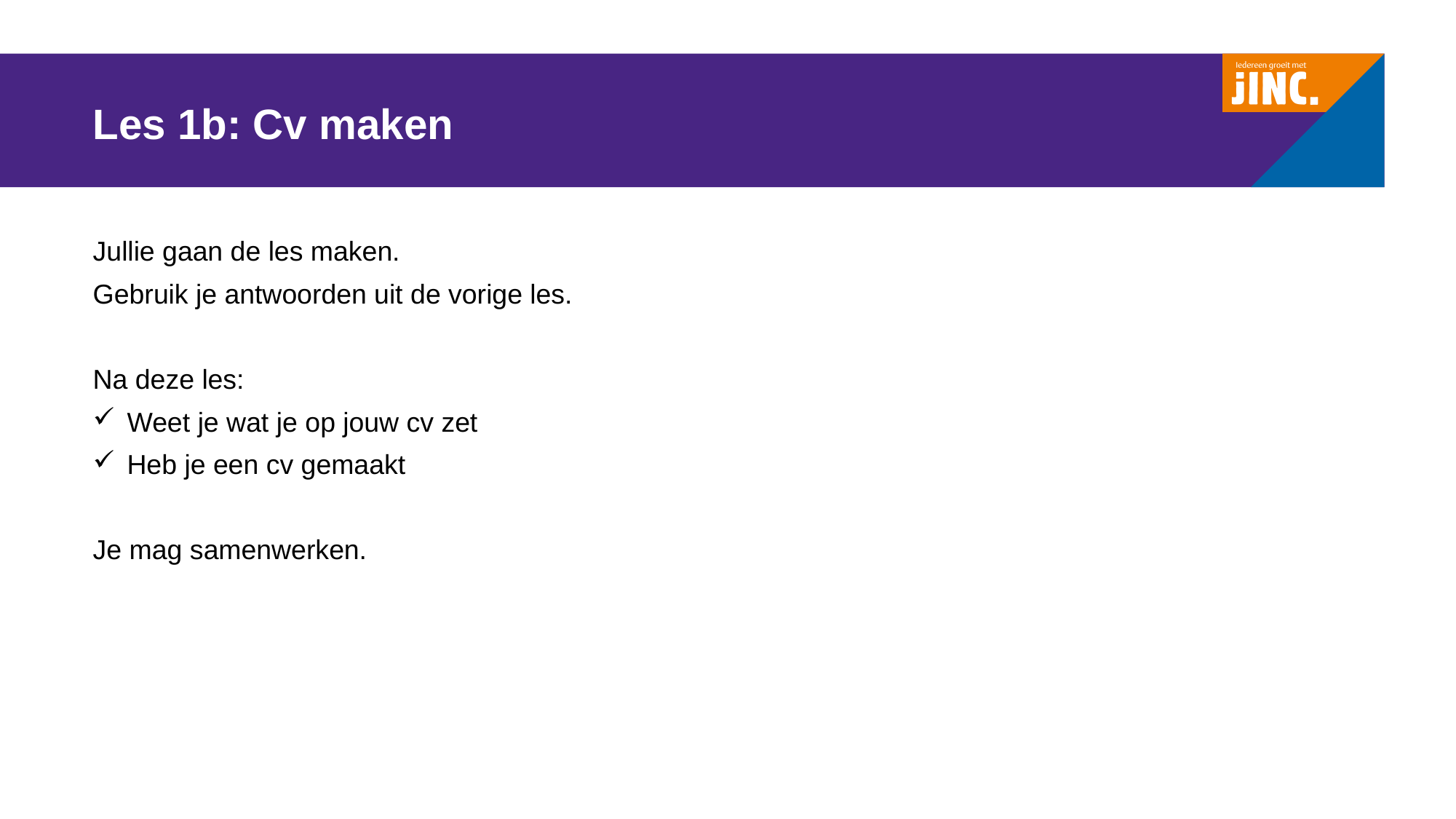

# Les 1b: Cv maken
Jullie gaan de les maken.
Gebruik je antwoorden uit de vorige les.

Na deze les:
Weet je wat je op jouw cv zet
Heb je een cv gemaakt

Je mag samenwerken.